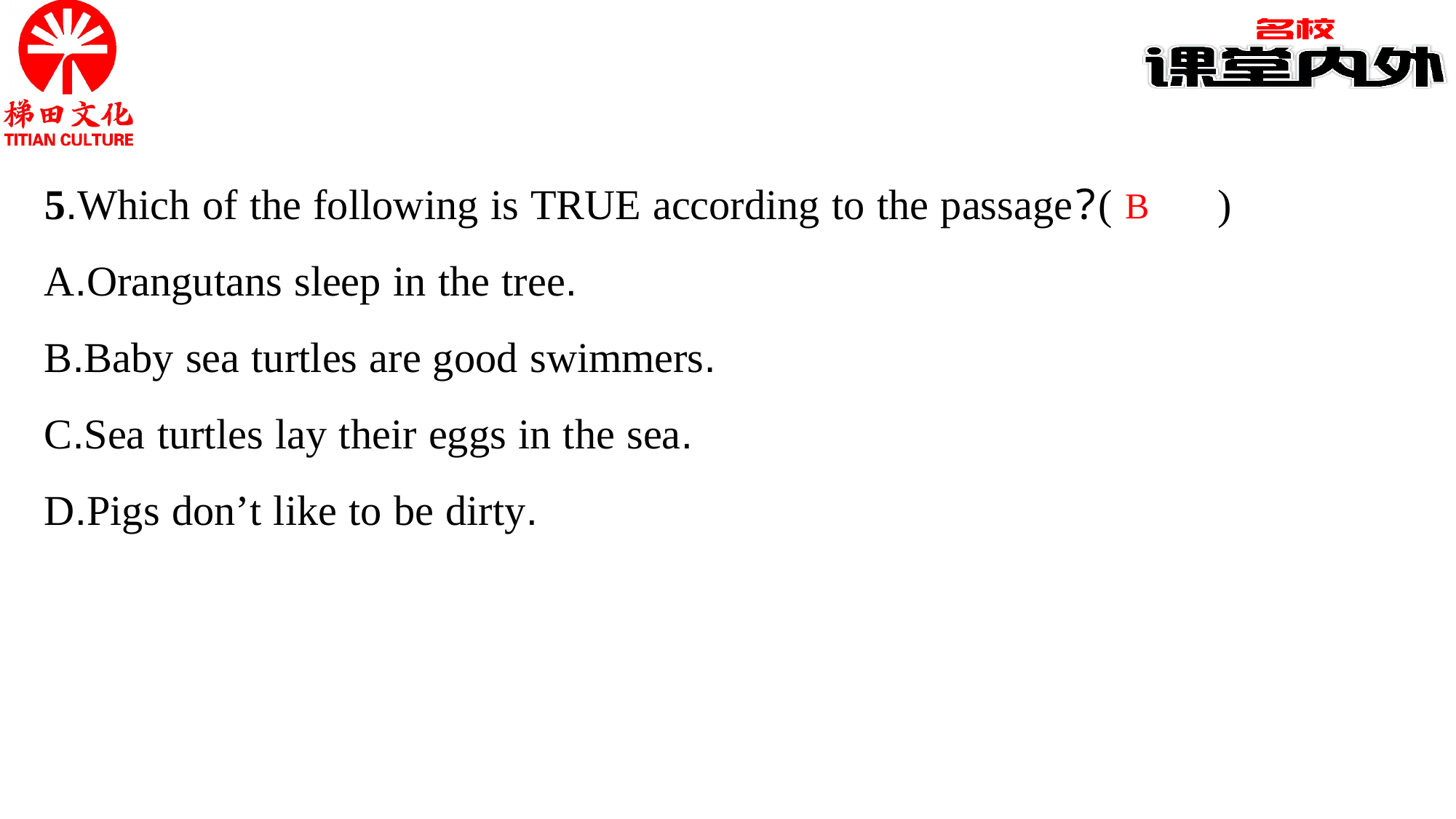

5.Which of the following is TRUE according to the passage?(　　)
A.Orangutans sleep in the tree.
B.Baby sea turtles are good swimmers.
C.Sea turtles lay their eggs in the sea.
D.Pigs don’t like to be dirty.
B